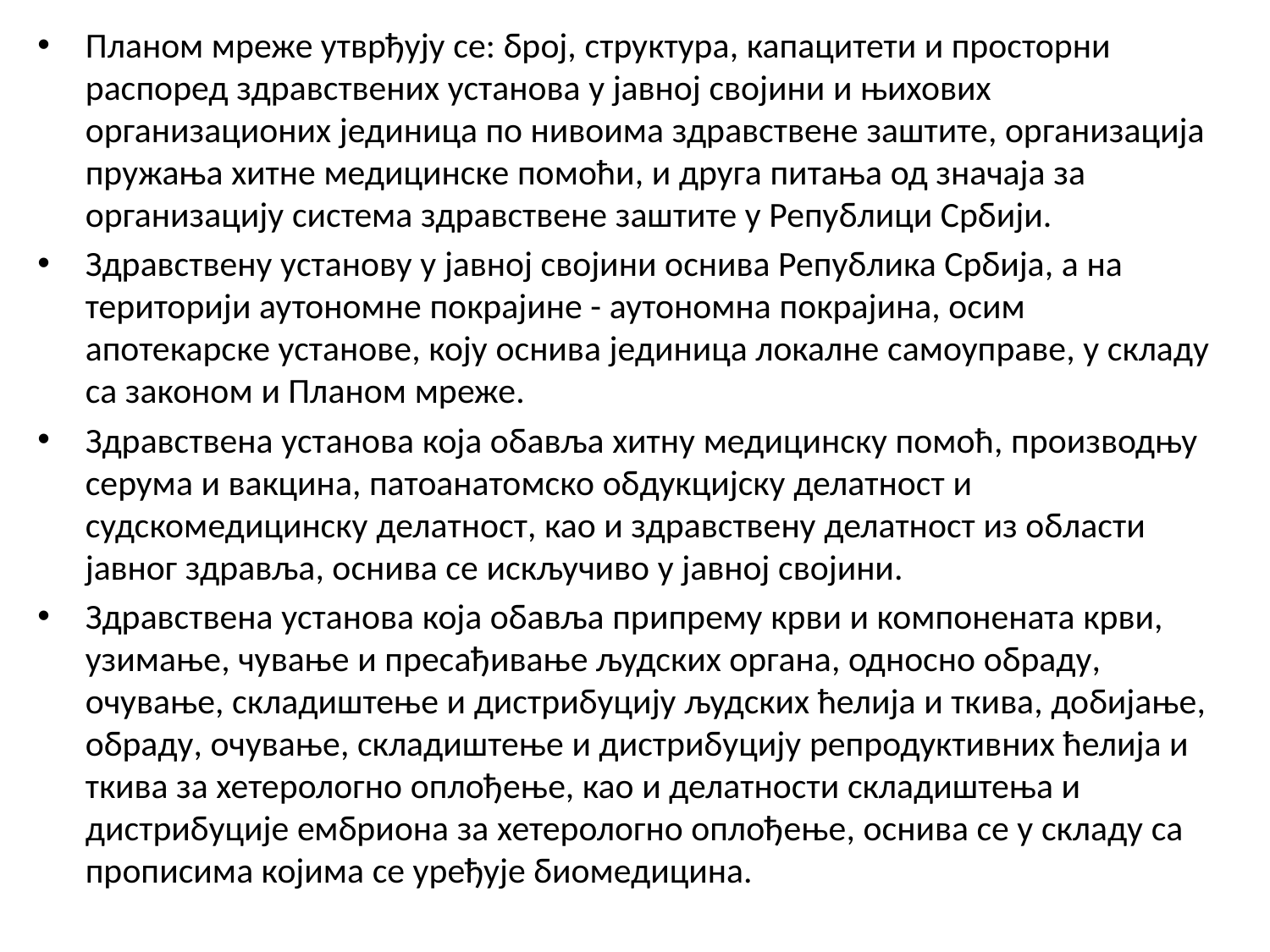

Планом мреже утврђују се: број, структура, капацитети и просторни распоред здравствених установа у јавној својини и њихових организационих јединица по нивоима здравствене заштите, организација пружања хитне медицинске помоћи, и друга питања од значаја за организацију система здравствене заштите у Републици Србији.
Здравствену установу у јавној својини оснива Република Србија, а на територији аутономне покрајине - аутономна покрајина, осим апотекарске установе, коју оснива јединица локалне самоуправе, у складу са законом и Планом мреже.
Здравствена установа која обавља хитну медицинску помоћ, производњу серума и вакцина, патоанатомско обдукцијску делатност и судскомедицинску делатност, као и здравствену делатност из области јавног здравља, оснива се искључиво у јавној својини.
Здравствена установа која обавља припрему крви и компонената крви, узимање, чување и пресађивање људских органа, односно обраду, очување, складиштење и дистрибуцију људских ћелија и ткива, добијање, обраду, очување, складиштење и дистрибуцију репродуктивних ћелија и ткива за хетерологно оплођење, као и делатности складиштења и дистрибуције ембриона за хетерологно оплођење, оснива се у складу са прописима којима се уређује биомедицина.